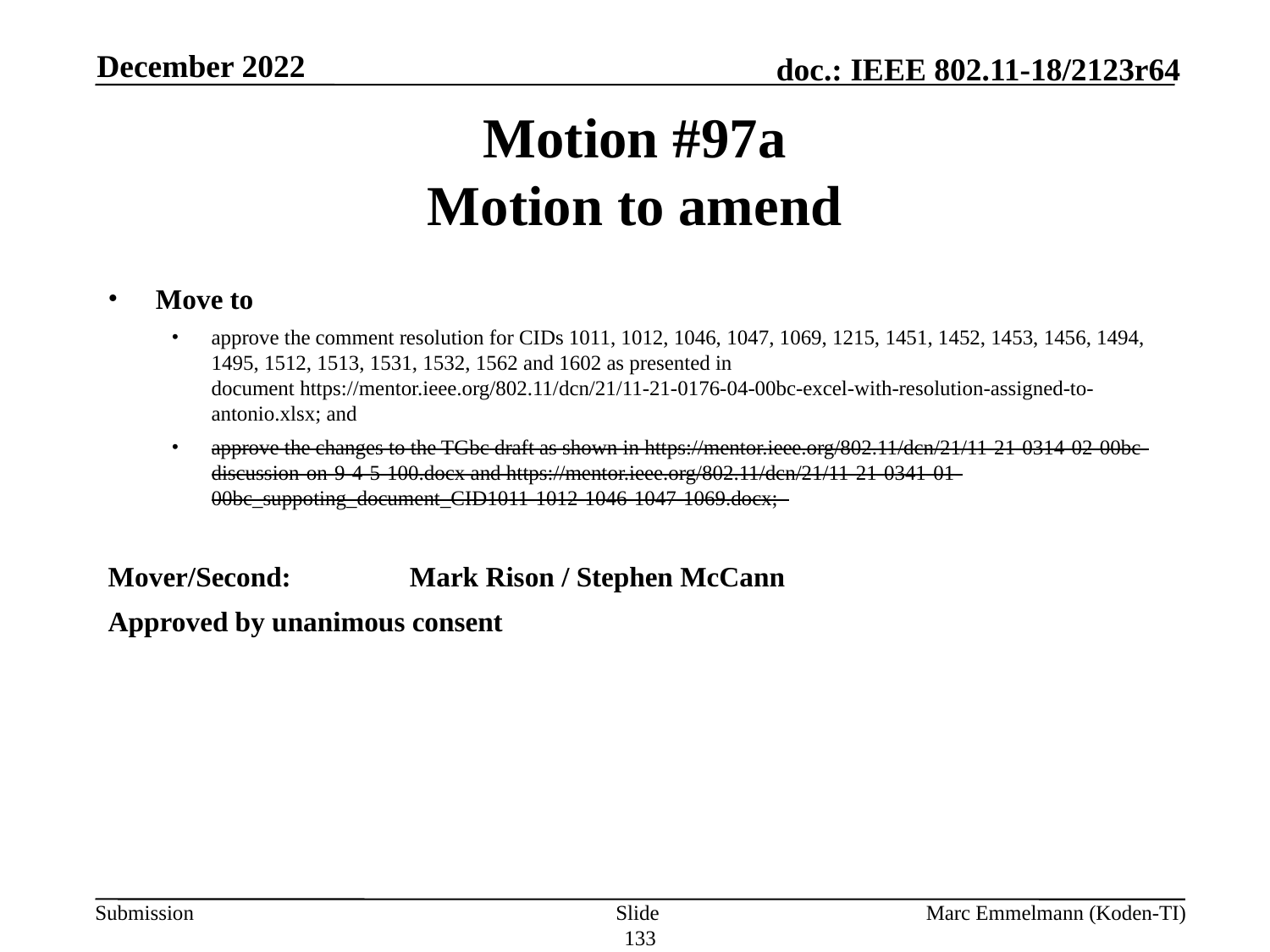

December 2022
# Motion #97a Motion to amend
Move to
approve the comment resolution for CIDs 1011, 1012, 1046, 1047, 1069, 1215, 1451, 1452, 1453, 1456, 1494, 1495, 1512, 1513, 1531, 1532, 1562 and 1602 as presented in document https://mentor.ieee.org/802.11/dcn/21/11-21-0176-04-00bc-excel-with-resolution-assigned-to-antonio.xlsx; and
approve the changes to the TGbc draft as shown in https://mentor.ieee.org/802.11/dcn/21/11-21-0314-02-00bc-discussion-on-9-4-5-100.docx and https://mentor.ieee.org/802.11/dcn/21/11-21-0341-01-00bc_suppoting_document_CID1011-1012-1046-1047-1069.docx;

Mover/Second:	Mark Rison / Stephen McCann
Approved by unanimous consent
Slide 133
Marc Emmelmann (Koden-TI)